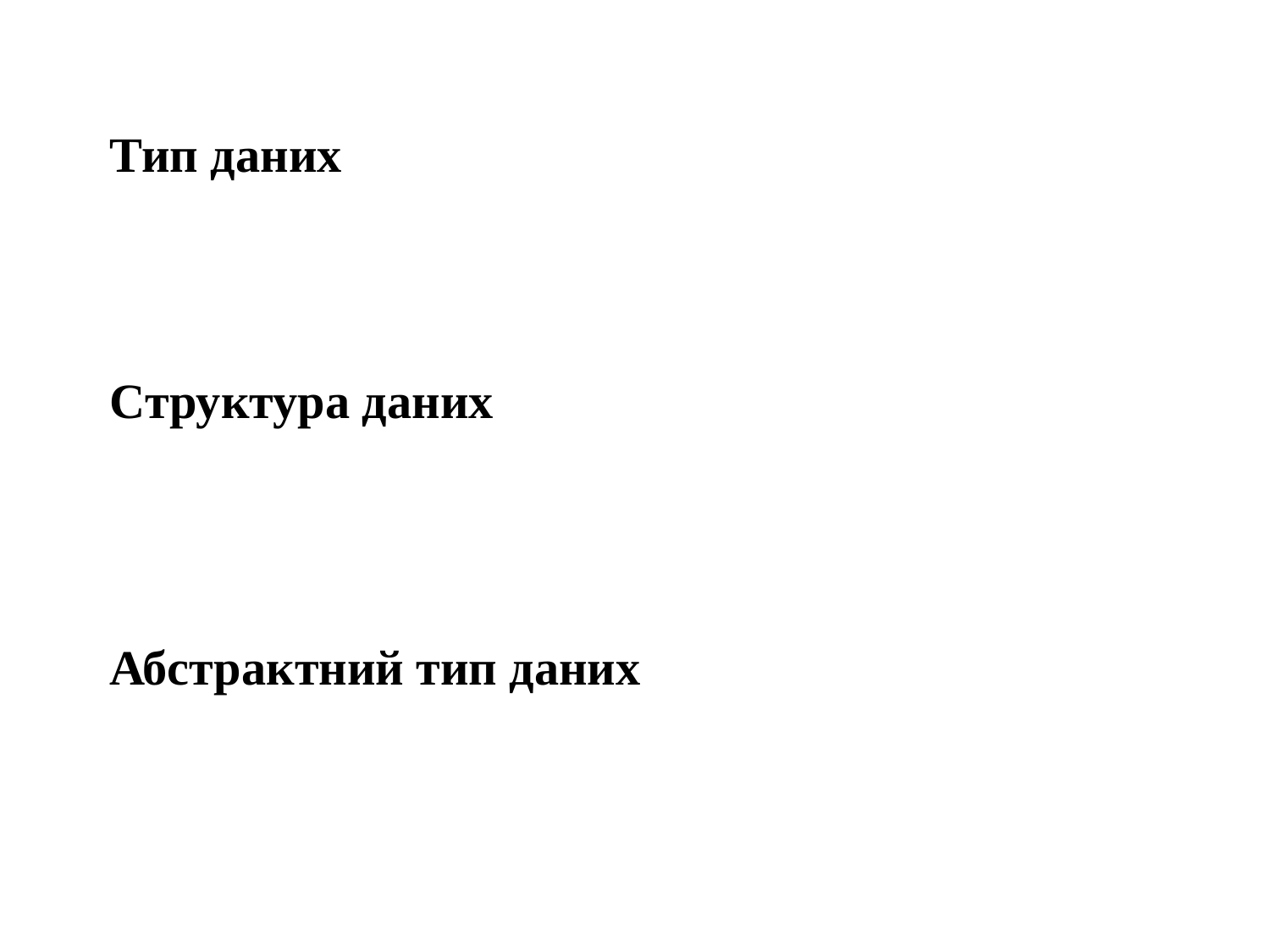

Тип даних

	Структура даних

	Абстрактний тип даних